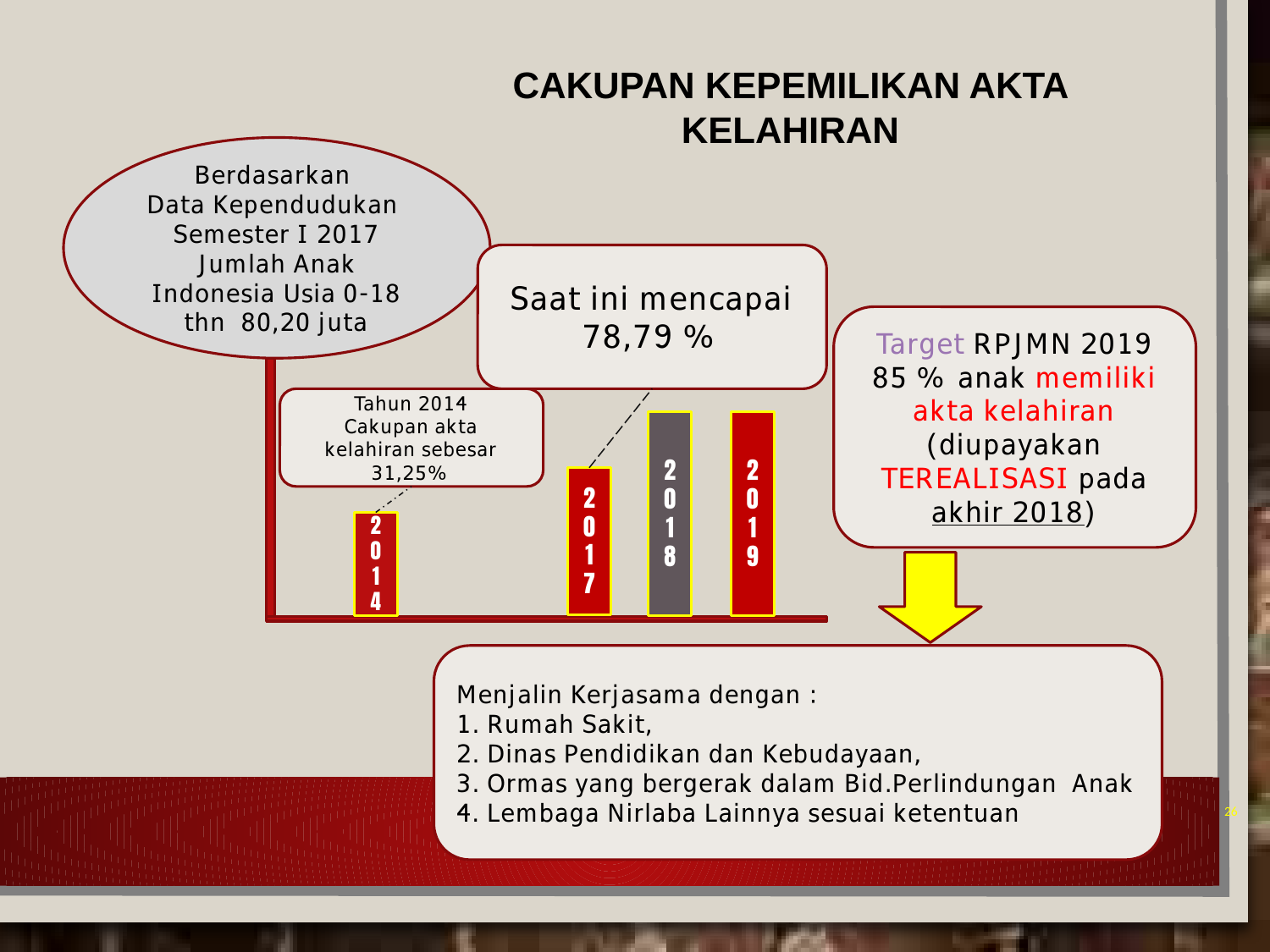

CAKUPAN KEPEMILIKAN AKTA KELAHIRAN
Berdasarkan
Data Kependudukan  Semester I 2017
Jumlah Anak Indonesia Usia 0-18 thn  80,20 juta
Saat ini mencapai 78,79 %
Target RPJMN 2019
85 % anak memiliki akta kelahiran
(diupayakan TEREALISASI pada akhir 2018)

2
0
1
8
2
0
1
9
2
0
1
7
2
0
1
4
Tahun 2014
Cakupan akta kelahiran sebesar 31,25%

Menjalin Kerjasama dengan :
1. Rumah Sakit,
2. Dinas Pendidikan dan Kebudayaan,
3. Ormas yang bergerak dalam Bid.Perlindungan  Anak
4. Lembaga Nirlaba Lainnya sesuai ketentuan
26